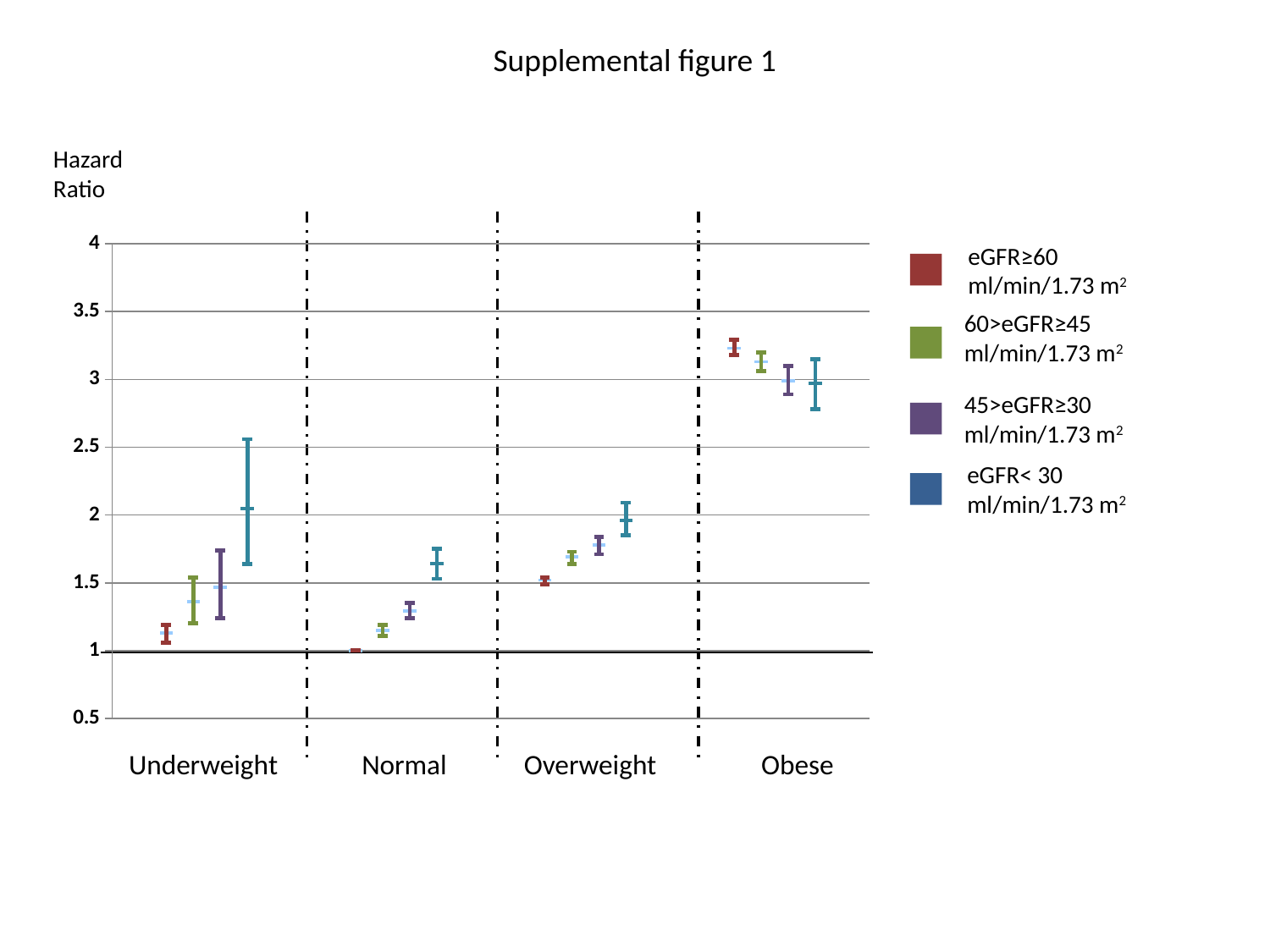

Supplemental figure 1
Hazard Ratio

### Chart

| Category |  |  |  |  |
|---|---|---|---|---|
eGFR≥60 ml/min/1.73 m2

60>eGFR≥45 ml/min/1.73 m2

45>eGFR≥30 ml/min/1.73 m2

eGFR< 30 ml/min/1.73 m2

Underweight
Normal
Overweight
Obese